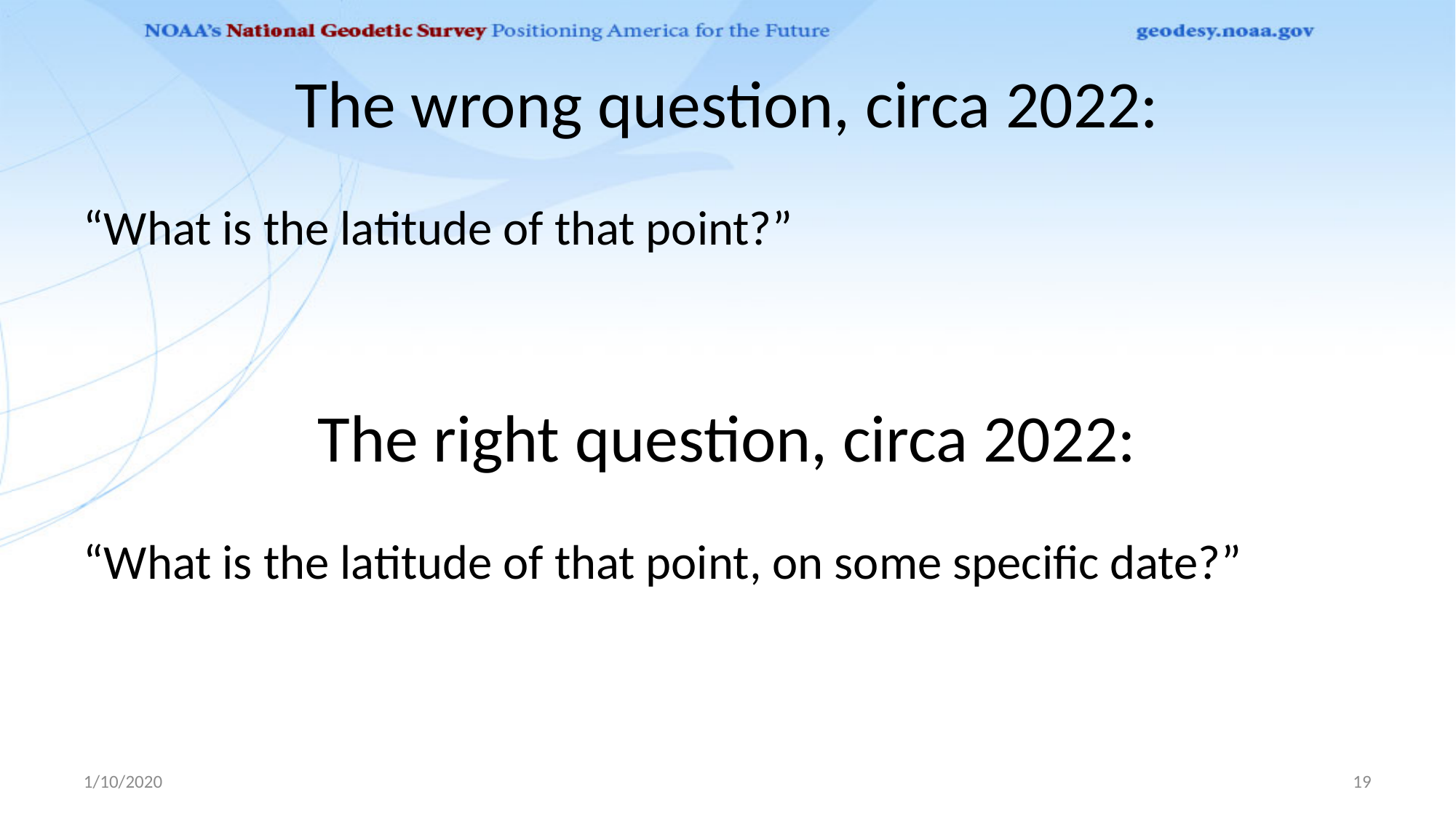

# The wrong question, circa 2022:
“What is the latitude of that point?”
The right question, circa 2022:
“What is the latitude of that point, on some specific date?”
1/10/2020
19